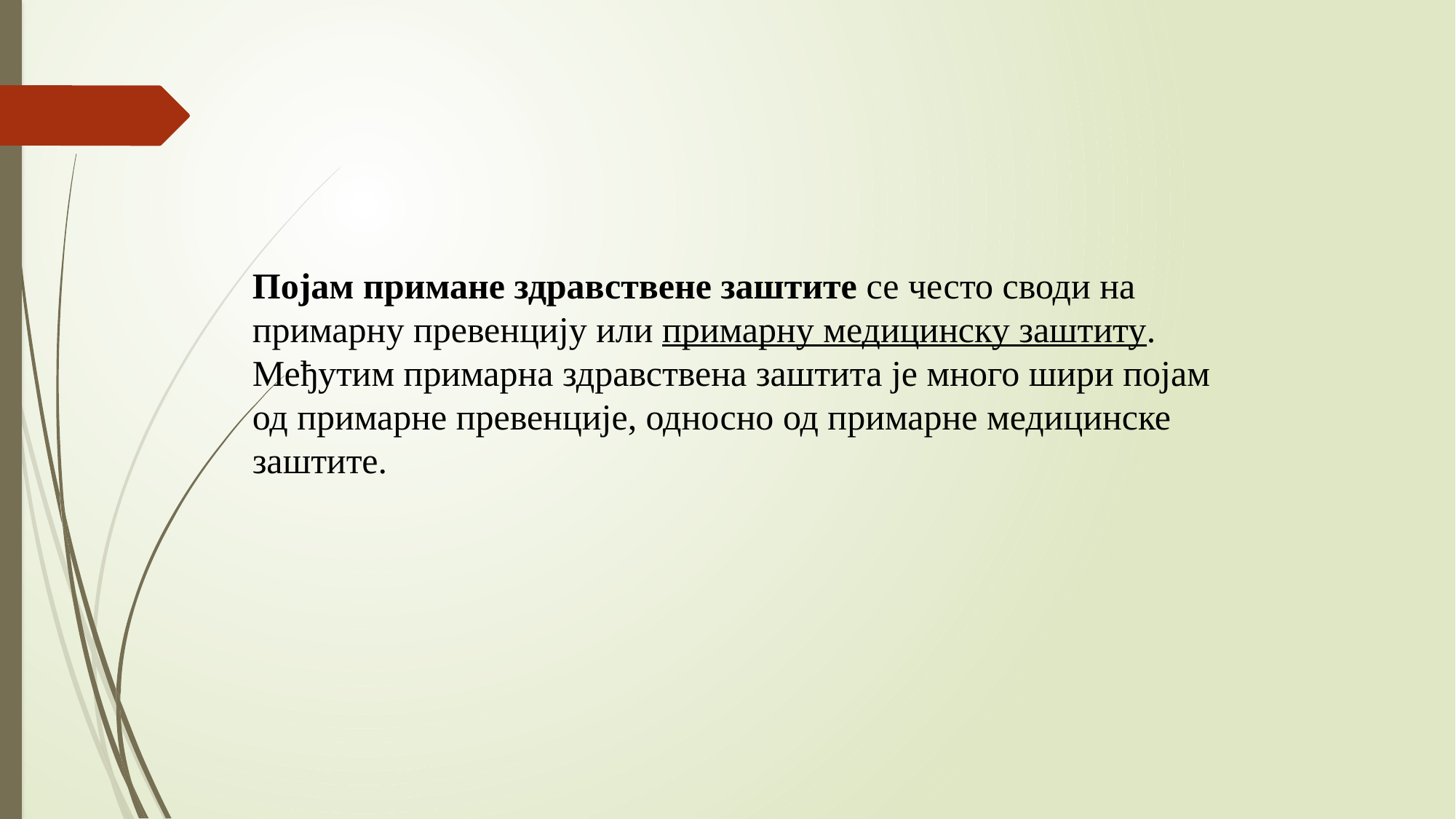

Појам примане здравствене заштите се често своди на
примарну превенцију или примарну медицинску заштиту.
Међутим примарна здравствена заштита је много шири појам
од примарне превенције, односно од примарне медицинске
заштите.